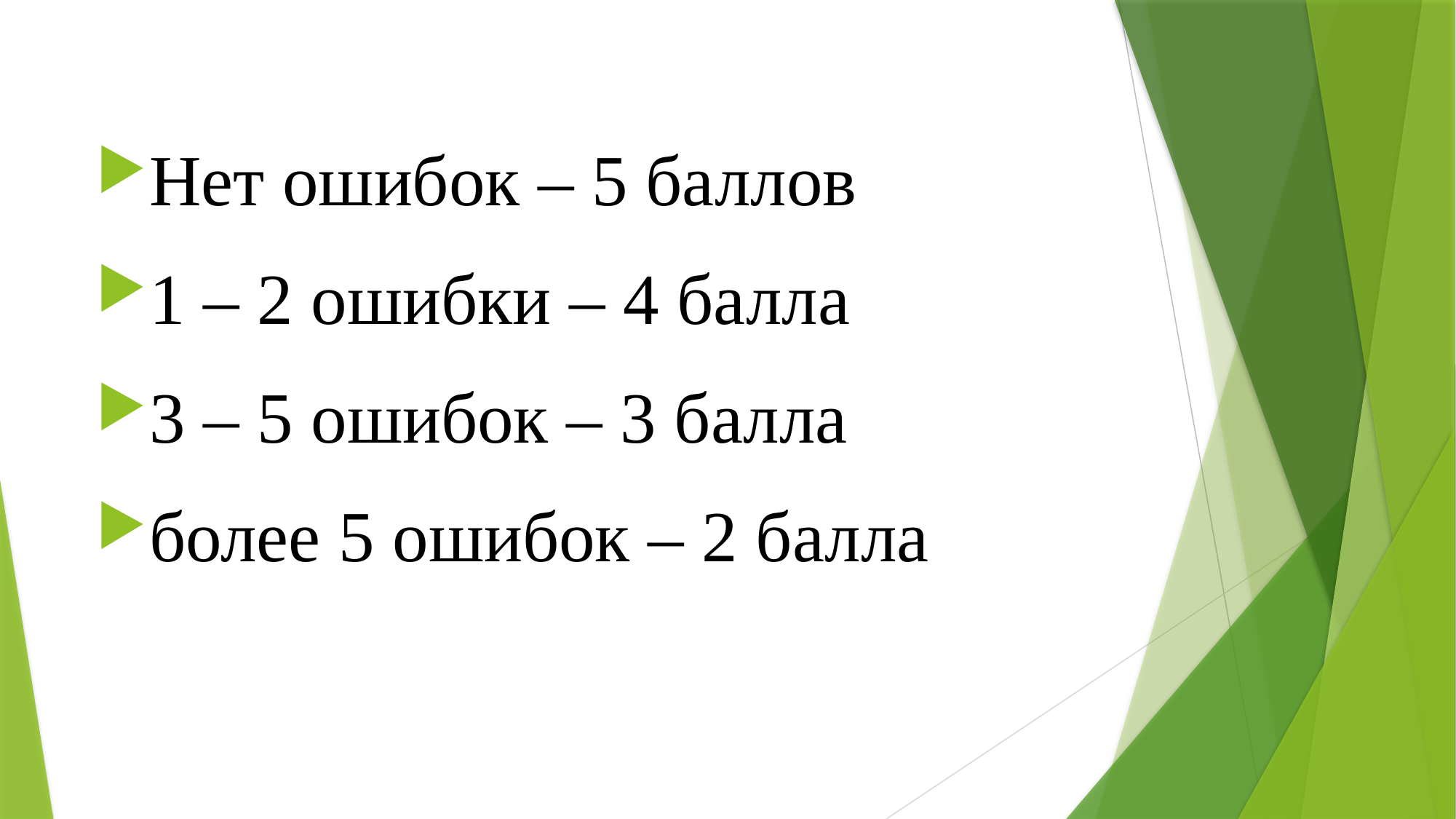

Нет ошибок – 5 баллов
1 – 2 ошибки – 4 балла
3 – 5 ошибок – 3 балла
более 5 ошибок – 2 балла